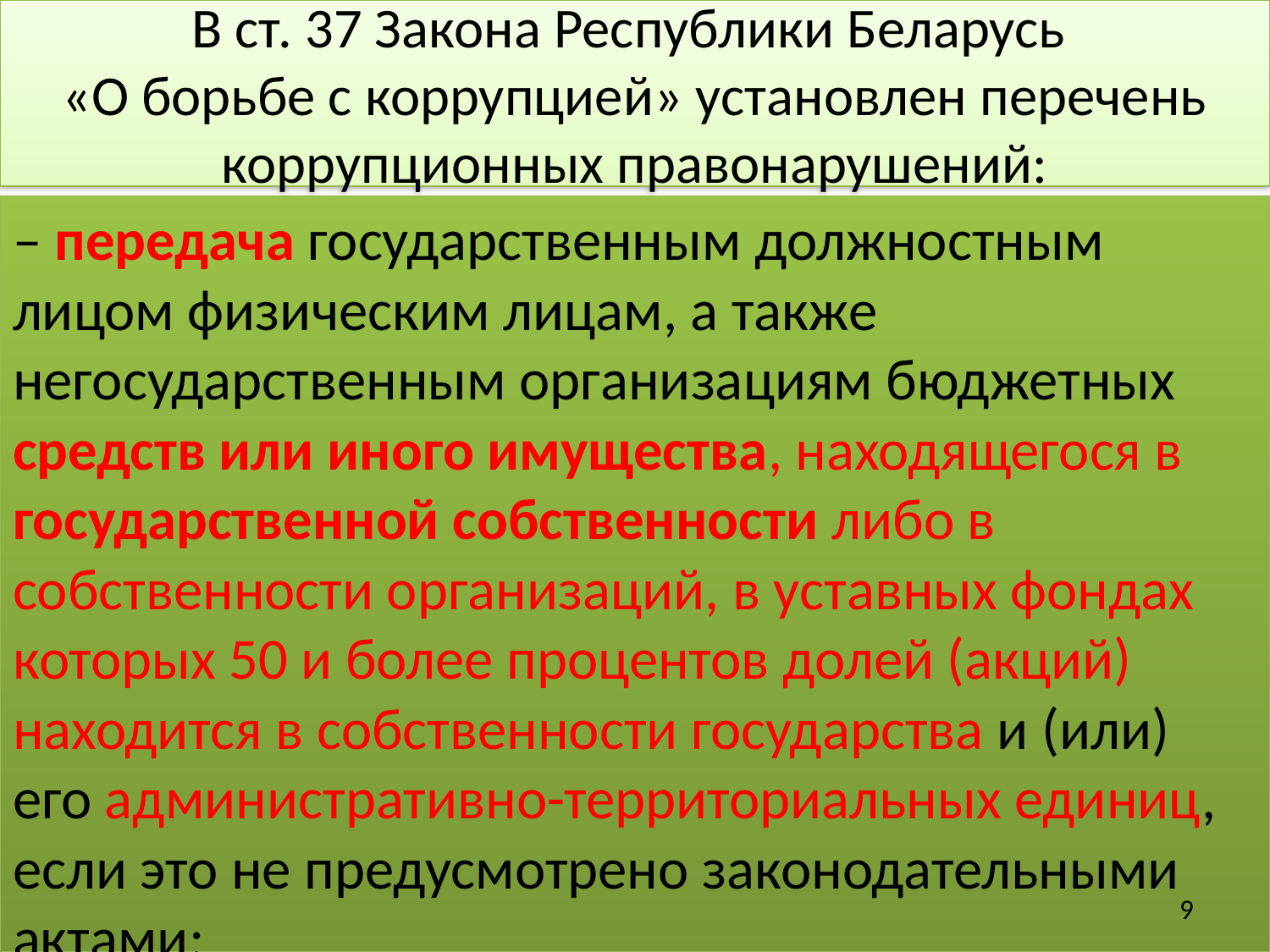

# В ст. 37 Закона Республики Беларусь «О борьбе с коррупцией» установлен перечень коррупционных правонарушений:
– передача государственным должностным лицом физическим лицам, а также негосударственным организациям бюджетных средств или иного имущества, находящегося в государственной собственности либо в собственности организаций, в уставных фондах которых 50 и более процентов долей (акций) находится в собственности государства и (или) его административно-территориальных единиц, если это не предусмотрено законодательными актами;
9